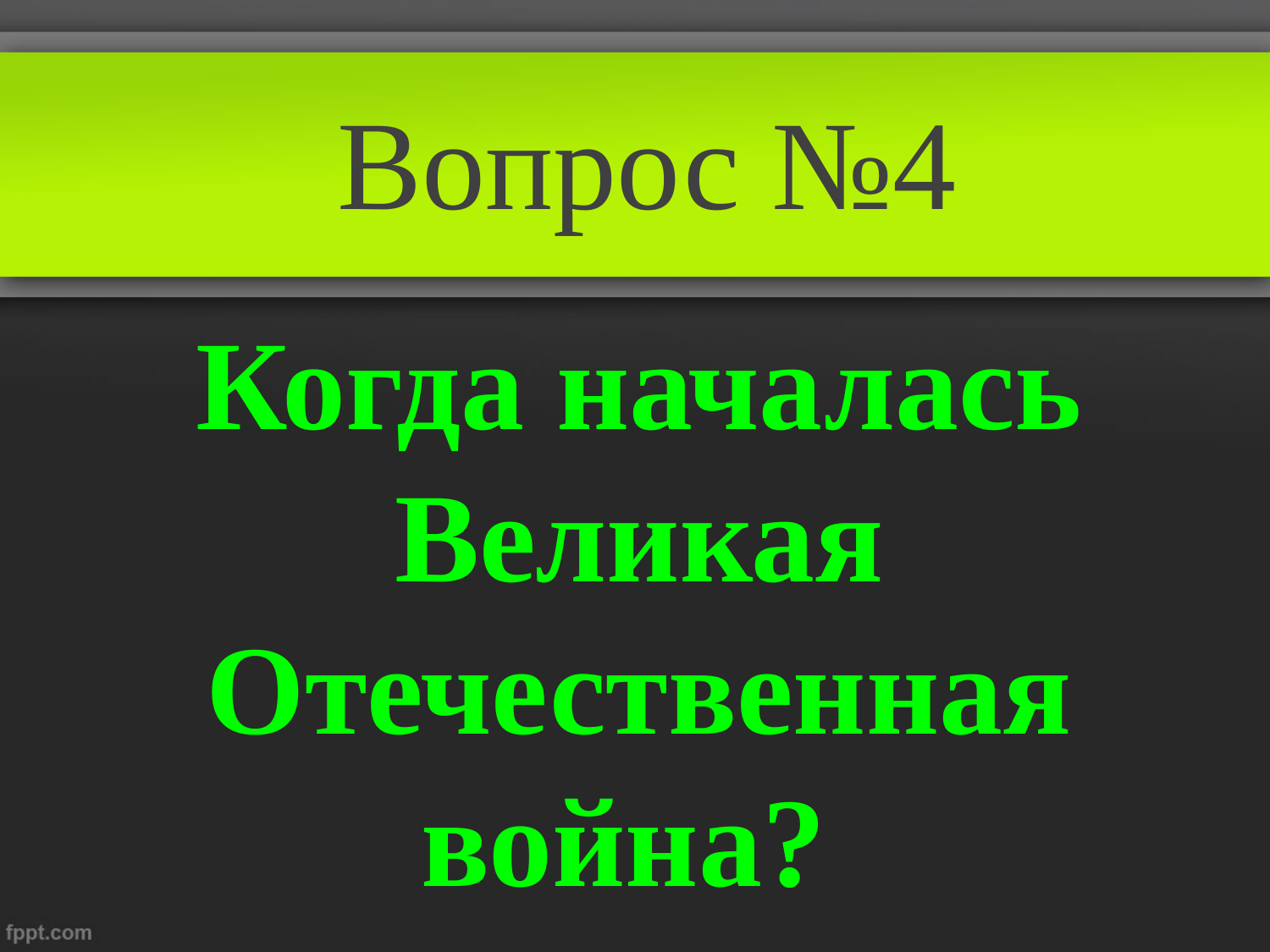

Вопрос №4
Когда началась Великая Отечественная война?
#